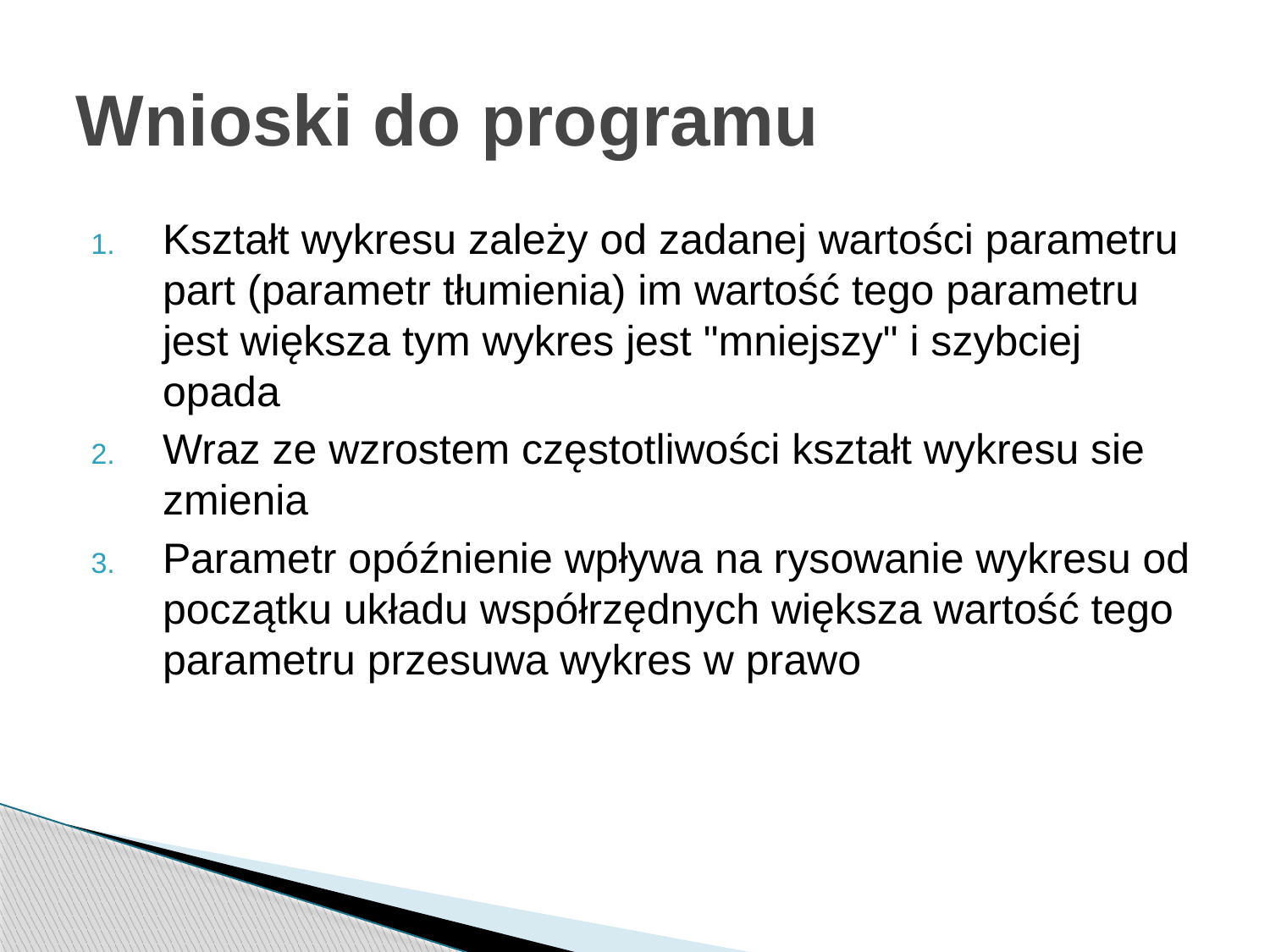

# Wnioski do programu
Kształt wykresu zależy od zadanej wartości parametru part (parametr tłumienia) im wartość tego parametru jest większa tym wykres jest "mniejszy" i szybciej opada
Wraz ze wzrostem częstotliwości kształt wykresu sie zmienia
Parametr opóźnienie wpływa na rysowanie wykresu od początku układu współrzędnych większa wartość tego parametru przesuwa wykres w prawo